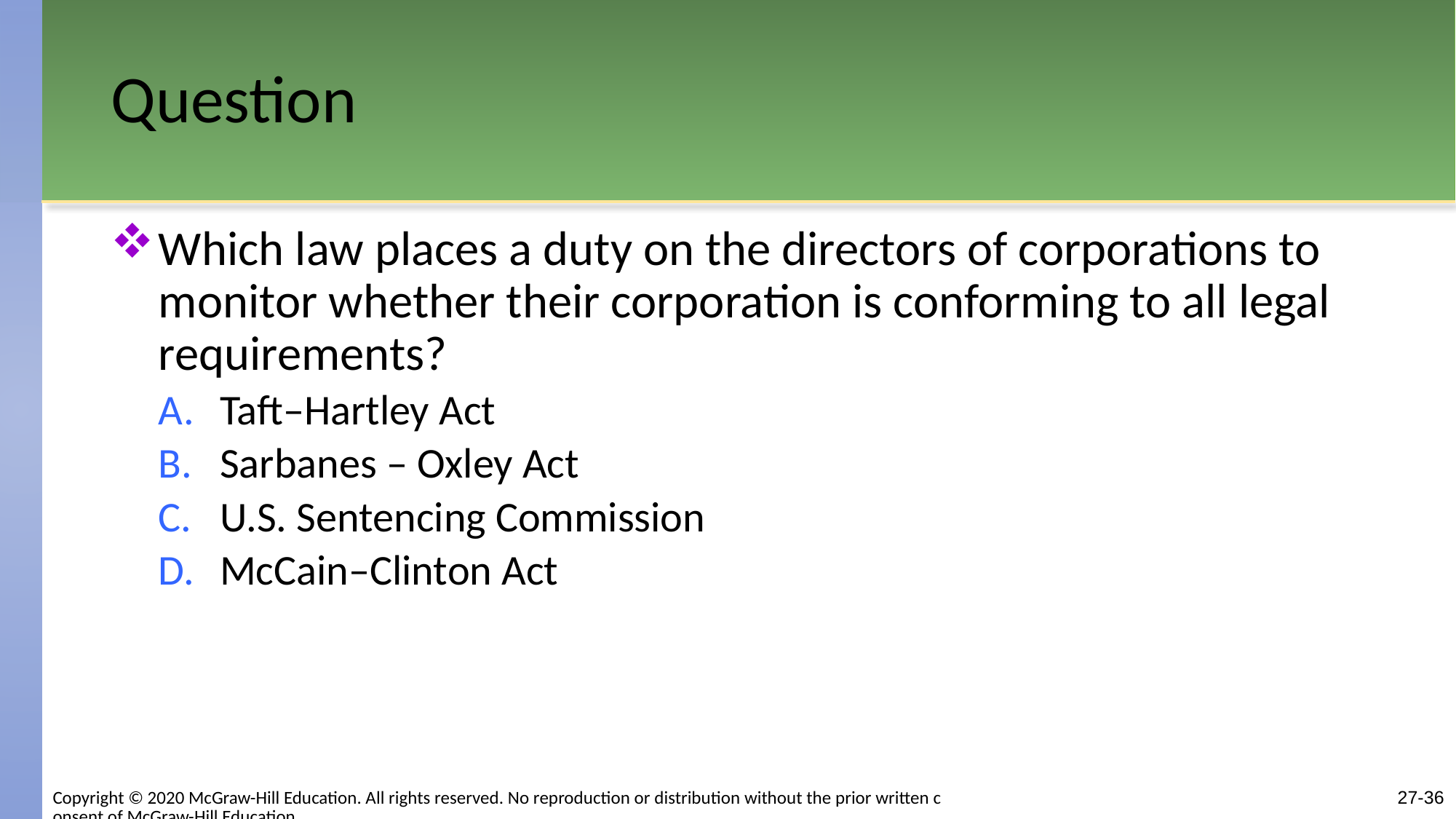

# Question
Which law places a duty on the directors of corporations to monitor whether their corporation is conforming to all legal requirements?
Taft–Hartley Act
Sarbanes – Oxley Act
U.S. Sentencing Commission
McCain–Clinton Act
27-36
Copyright © 2020 McGraw-Hill Education. All rights reserved. No reproduction or distribution without the prior written consent of McGraw-Hill Education.